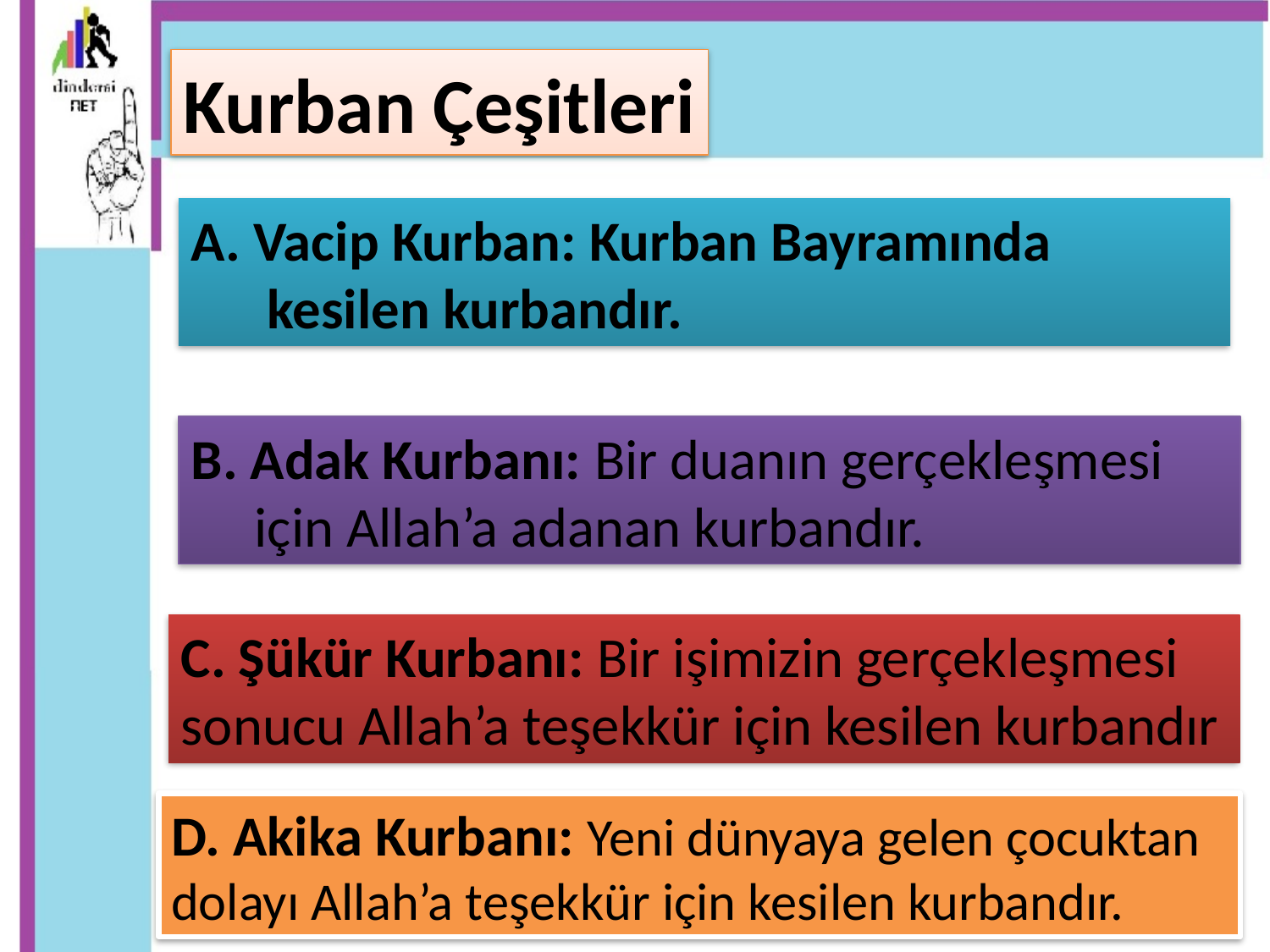

Kurban Çeşitleri
A. Vacip Kurban: Kurban Bayramında
      kesilen kurbandır.
B. Adak Kurbanı: Bir duanın gerçekleşmesi
     için Allah’a adanan kurbandır.
C. Şükür Kurbanı: Bir işimizin gerçekleşmesi
sonucu Allah’a teşekkür için kesilen kurbandır
D. Akika Kurbanı: Yeni dünyaya gelen çocuktan dolayı Allah’a teşekkür için kesilen kurbandır.